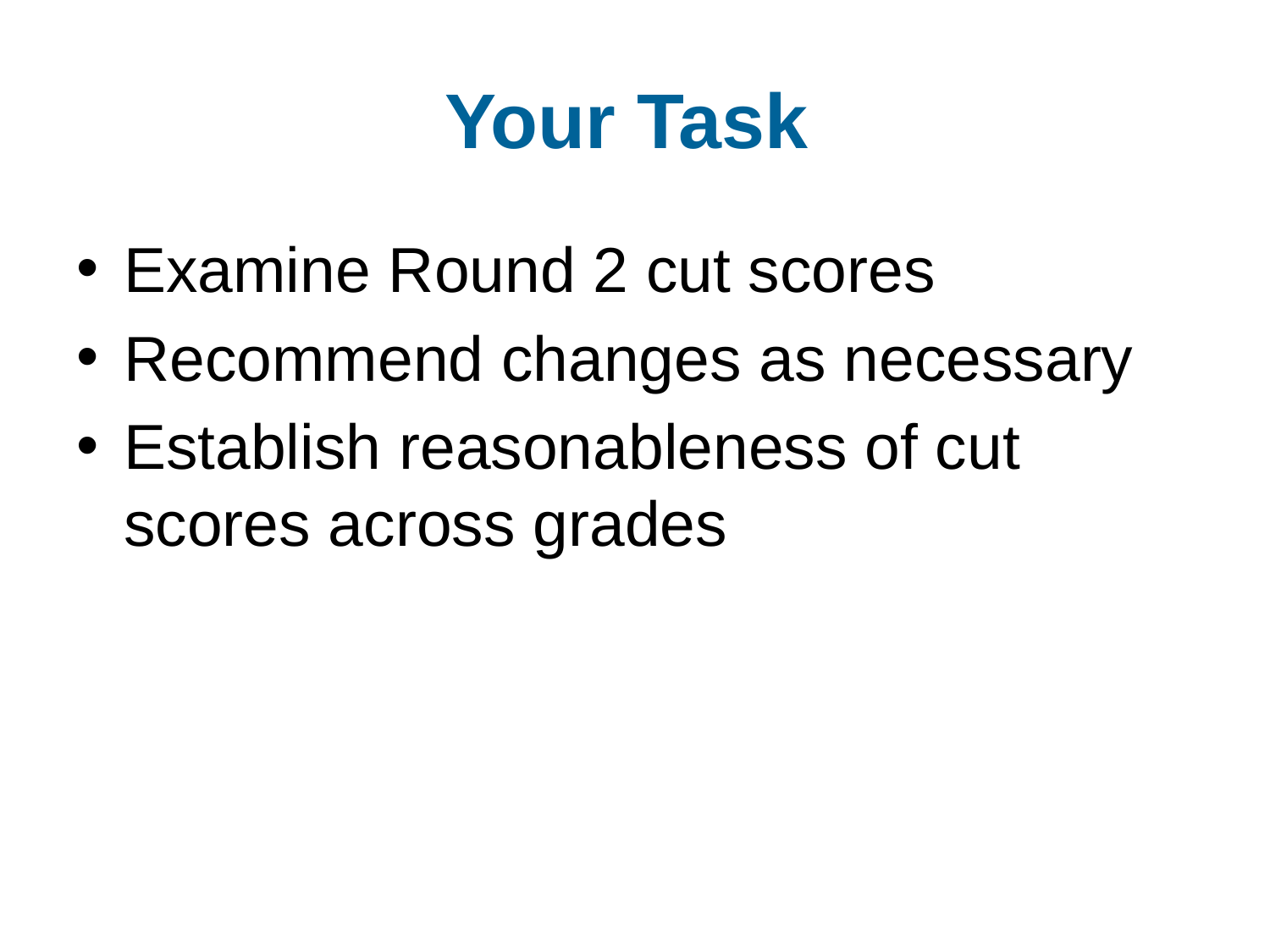

# Your Task
Examine Round 2 cut scores
Recommend changes as necessary
Establish reasonableness of cut scores across grades